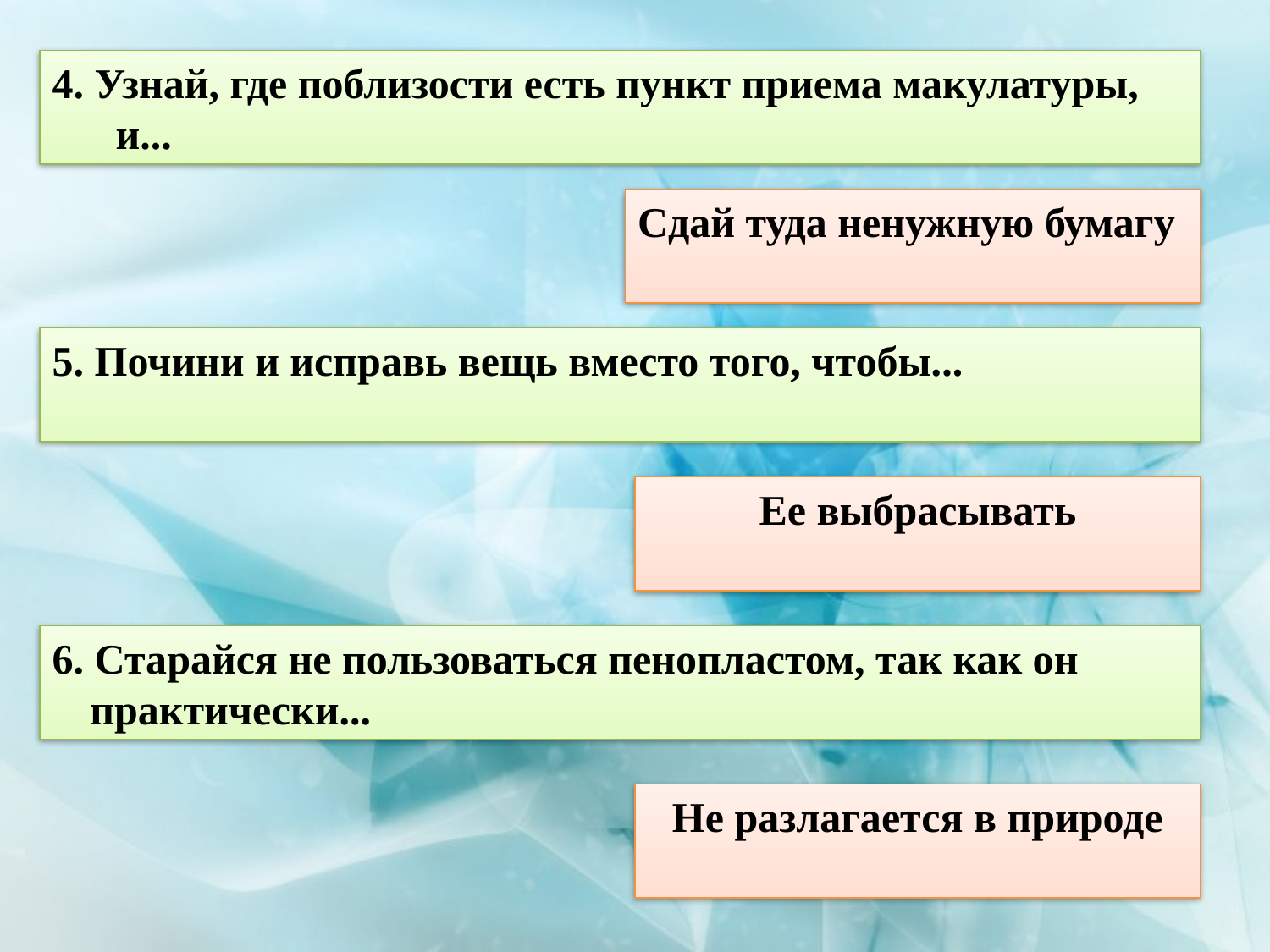

4. Узнай, где поблизости есть пункт приема макулатуры, и...
Сдай туда ненужную бумагу

5. Почини и исправь вещь вместо того, чтобы...

Ее выбрасывать

6. Старайся не пользоваться пенопластом, так как он практически...
Не разлагается в природе